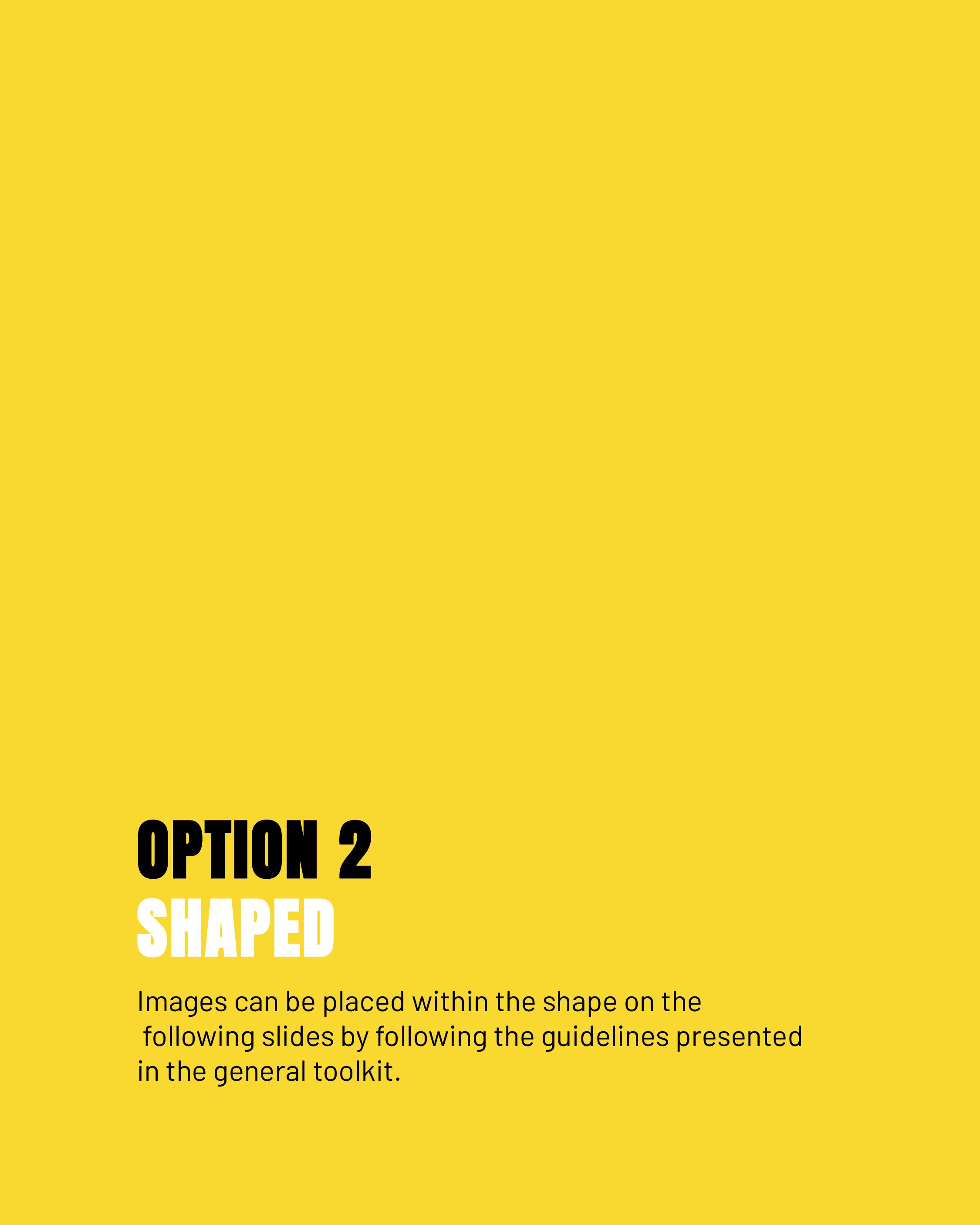

OPTION 2
SHAPED
Images can be placed within the shape on the
 following slides by following the guidelines presented
in the general toolkit.